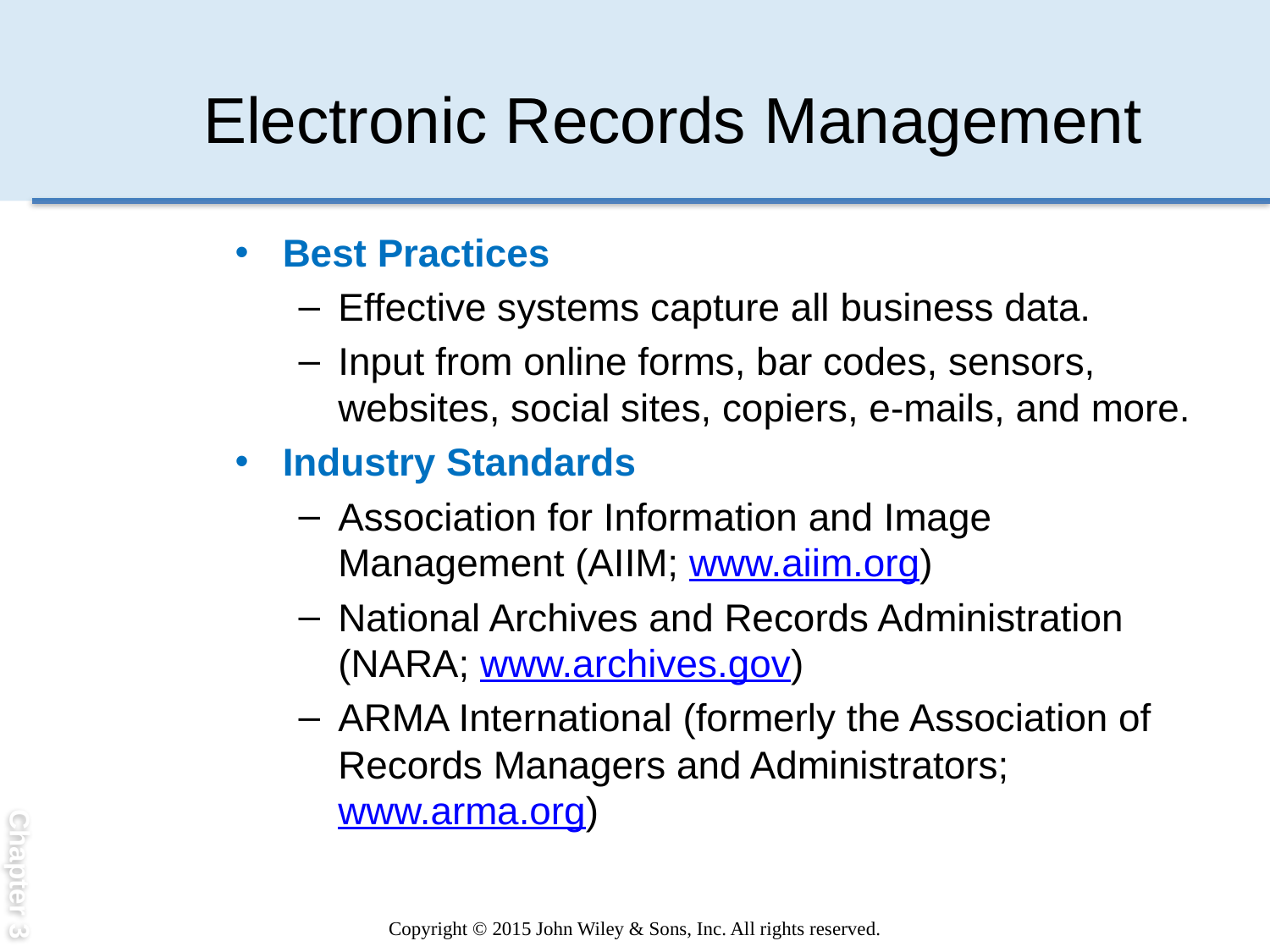

Chapter 3
# Electronic Records Management
Best Practices
Effective systems capture all business data.
Input from online forms, bar codes, sensors, websites, social sites, copiers, e-mails, and more.
Industry Standards
Association for Information and Image Management (AIIM; www.aiim.org)
National Archives and Records Administration (NARA; www.archives.gov)
ARMA International (formerly the Association of Records Managers and Administrators; www.arma.org)